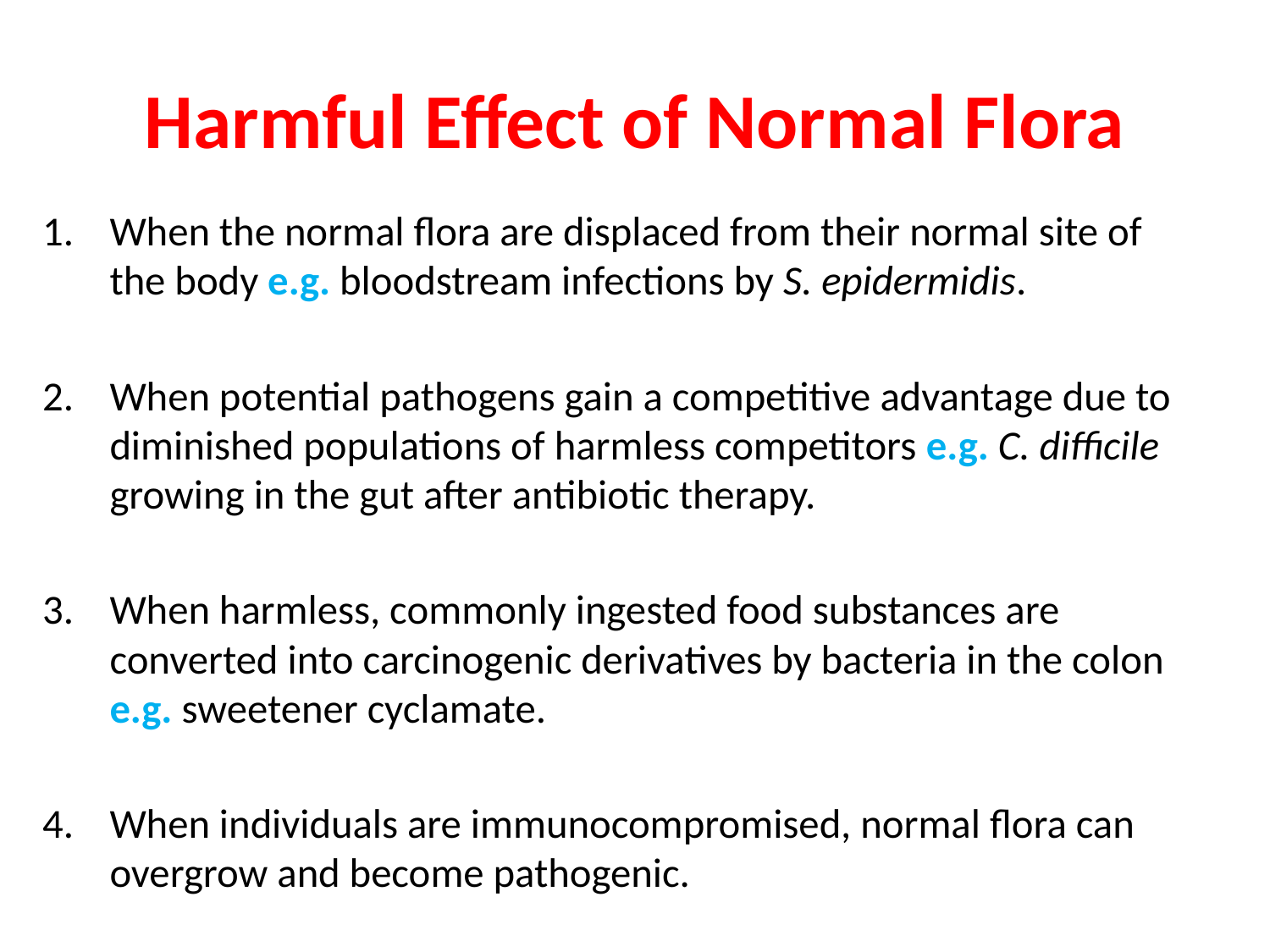

# Harmful Effect of Normal Flora
When the normal flora are displaced from their normal site of the body e.g. bloodstream infections by S. epidermidis.

When potential pathogens gain a competitive advantage due to diminished populations of harmless competitors e.g. C. difficile growing in the gut after antibiotic therapy.

When harmless, commonly ingested food substances are converted into carcinogenic derivatives by bacteria in the colon e.g. sweetener cyclamate.

When individuals are immunocompromised, normal flora can overgrow and become pathogenic.